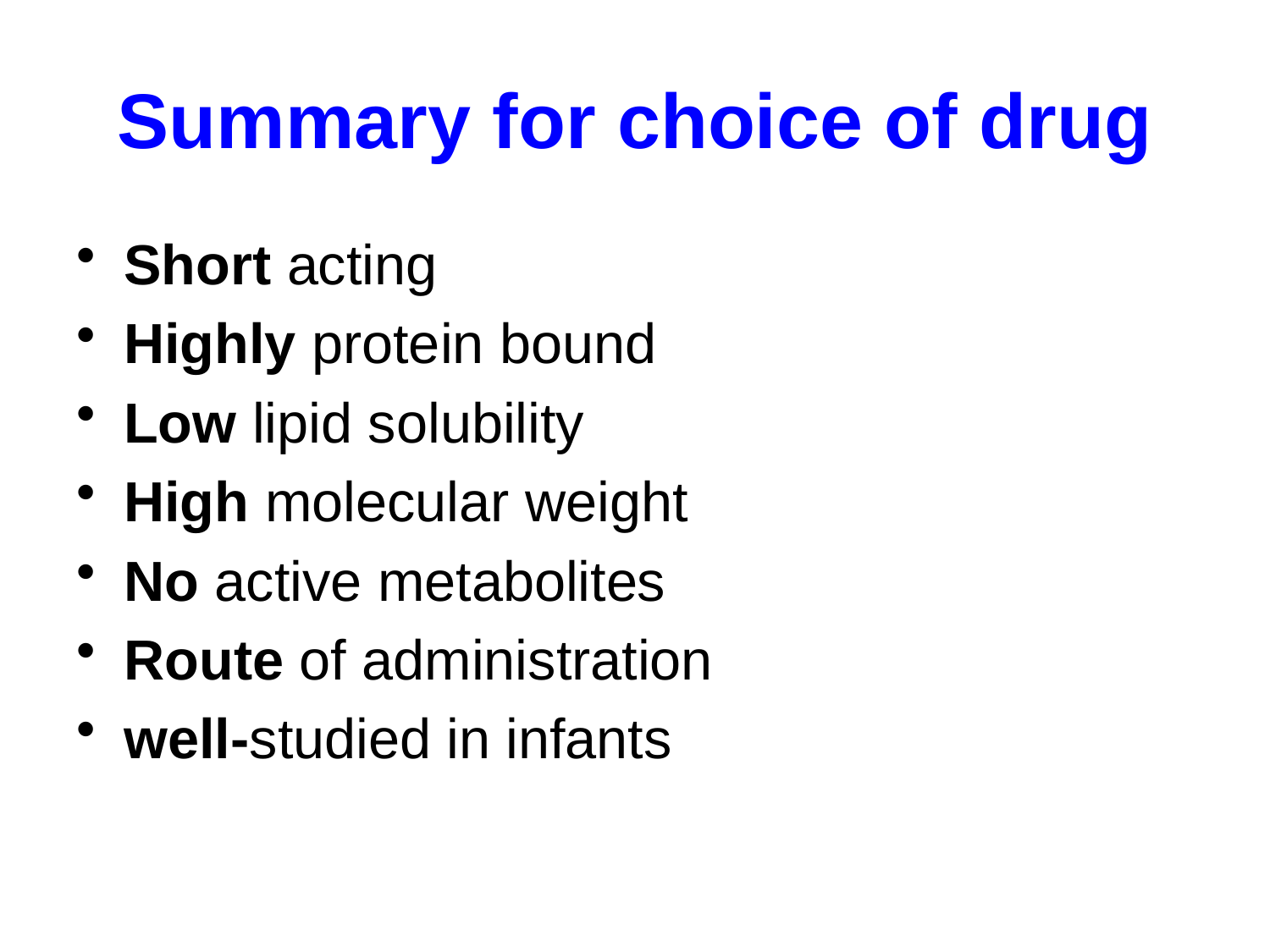

Summary for choice of drug
Short acting
Highly protein bound
Low lipid solubility
High molecular weight
No active metabolites
Route of administration
well-studied in infants